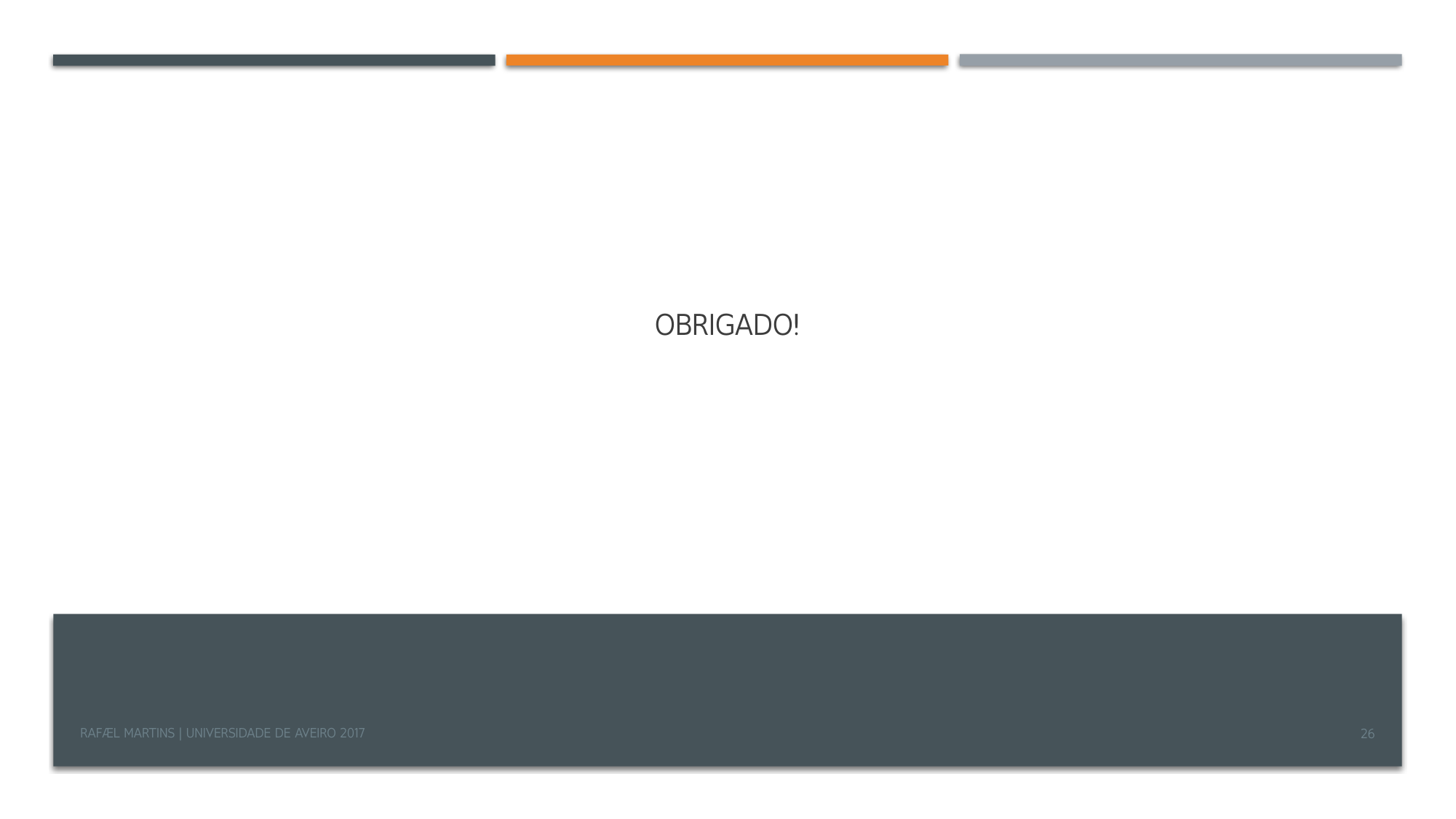

OBRIGADO!
#

Rafael Martins | Universidade de Aveiro 2017
26